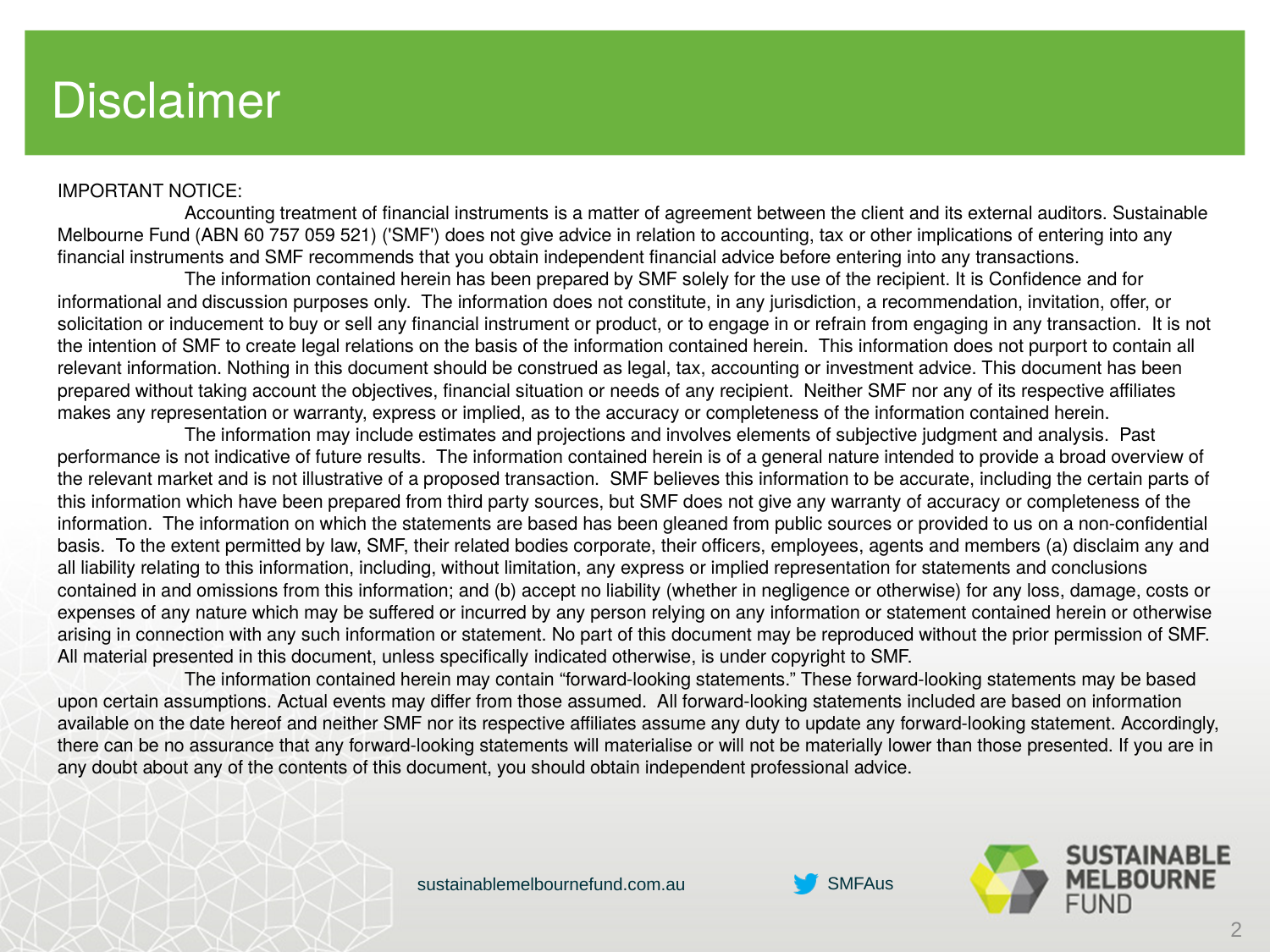

Disclaimer
IMPORTANT NOTICE:
	Accounting treatment of financial instruments is a matter of agreement between the client and its external auditors. Sustainable Melbourne Fund (ABN 60 757 059 521) ('SMF') does not give advice in relation to accounting, tax or other implications of entering into any financial instruments and SMF recommends that you obtain independent financial advice before entering into any transactions.
	The information contained herein has been prepared by SMF solely for the use of the recipient. It is Confidence and for informational and discussion purposes only.  The information does not constitute, in any jurisdiction, a recommendation, invitation, offer, or solicitation or inducement to buy or sell any financial instrument or product, or to engage in or refrain from engaging in any transaction.  It is not the intention of SMF to create legal relations on the basis of the information contained herein.  This information does not purport to contain all relevant information. Nothing in this document should be construed as legal, tax, accounting or investment advice. This document has been prepared without taking account the objectives, financial situation or needs of any recipient.  Neither SMF nor any of its respective affiliates makes any representation or warranty, express or implied, as to the accuracy or completeness of the information contained herein.
	The information may include estimates and projections and involves elements of subjective judgment and analysis.  Past performance is not indicative of future results.  The information contained herein is of a general nature intended to provide a broad overview of the relevant market and is not illustrative of a proposed transaction.  SMF believes this information to be accurate, including the certain parts of this information which have been prepared from third party sources, but SMF does not give any warranty of accuracy or completeness of the information.  The information on which the statements are based has been gleaned from public sources or provided to us on a non-confidential basis.  To the extent permitted by law, SMF, their related bodies corporate, their officers, employees, agents and members (a) disclaim any and all liability relating to this information, including, without limitation, any express or implied representation for statements and conclusions contained in and omissions from this information; and (b) accept no liability (whether in negligence or otherwise) for any loss, damage, costs or expenses of any nature which may be suffered or incurred by any person relying on any information or statement contained herein or otherwise arising in connection with any such information or statement. No part of this document may be reproduced without the prior permission of SMF. All material presented in this document, unless specifically indicated otherwise, is under copyright to SMF.
	The information contained herein may contain “forward-looking statements.” These forward-looking statements may be based upon certain assumptions. Actual events may differ from those assumed.  All forward-looking statements included are based on information available on the date hereof and neither SMF nor its respective affiliates assume any duty to update any forward-looking statement. Accordingly, there can be no assurance that any forward-looking statements will materialise or will not be materially lower than those presented. If you are in any doubt about any of the contents of this document, you should obtain independent professional advice.